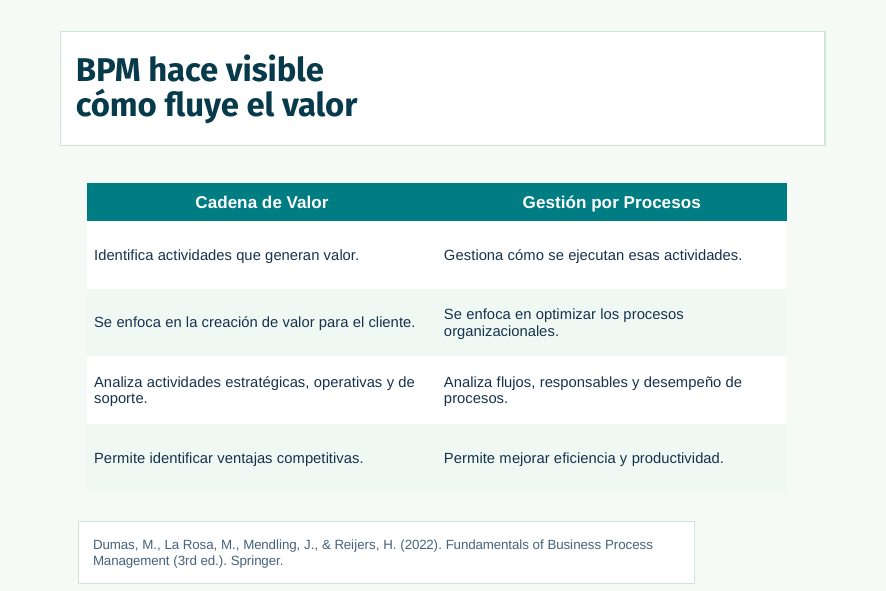

# BPM hace visible
cómo fluye el valor
| Cadena de Valor | Gestión por Procesos |
| --- | --- |
| Identifica actividades que generan valor. | Gestiona cómo se ejecutan esas actividades. |
| Se enfoca en la creación de valor para el cliente. | Se enfoca en optimizar los procesos organizacionales. |
| Analiza actividades estratégicas, operativas y de soporte. | Analiza flujos, responsables y desempeño de procesos. |
| Permite identificar ventajas competitivas. | Permite mejorar eficiencia y productividad. |
Dumas, M., La Rosa, M., Mendling, J., & Reijers, H. (2022). Fundamentals of Business Process Management (3rd ed.). Springer.